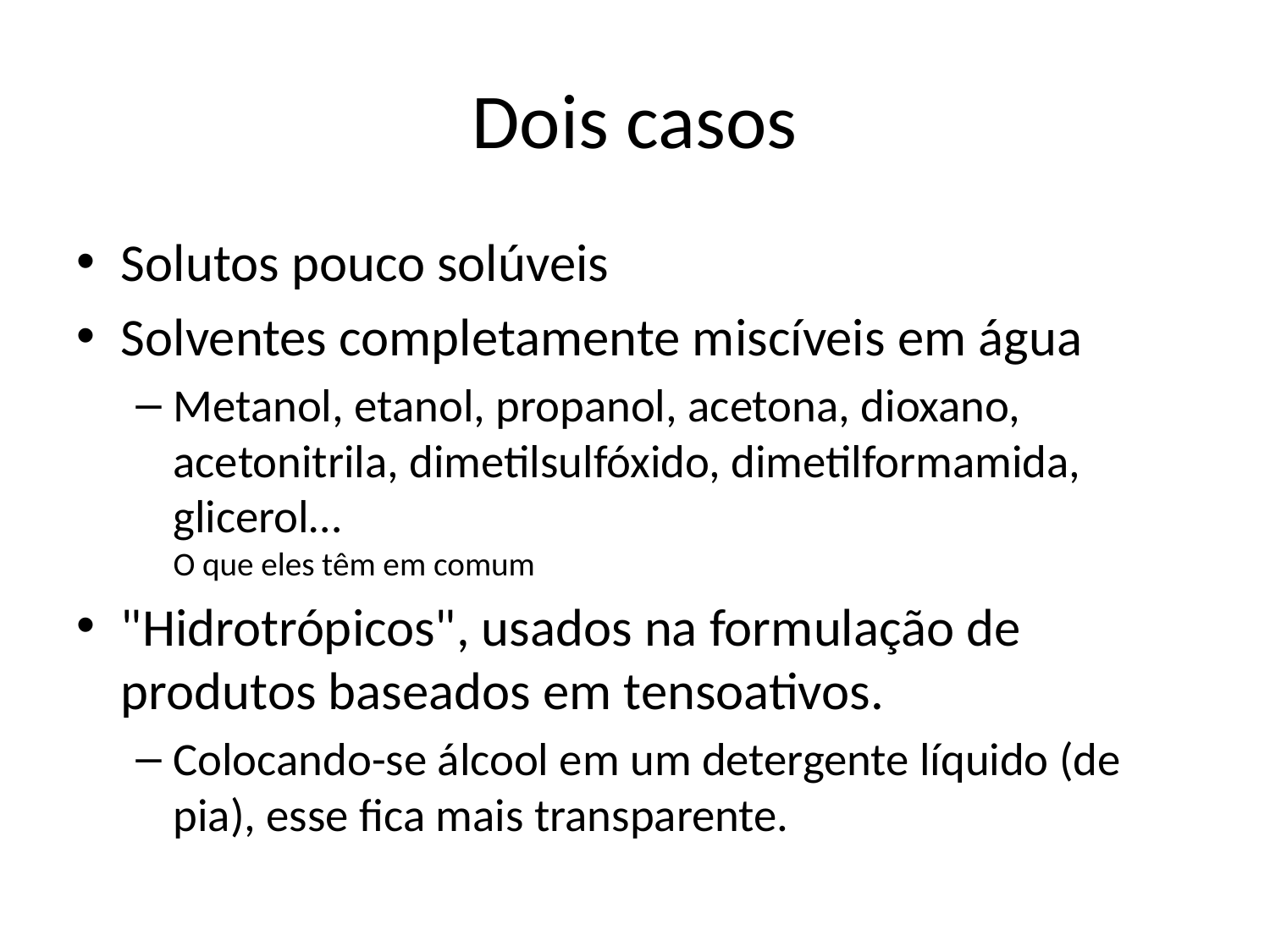

# Dois casos
Solutos pouco solúveis
Solventes completamente miscíveis em água
Metanol, etanol, propanol, acetona, dioxano, acetonitrila, dimetilsulfóxido, dimetilformamida, glicerol…
O que eles têm em comum
"Hidrotrópicos", usados na formulação de produtos baseados em tensoativos.
Colocando-se álcool em um detergente líquido (de pia), esse fica mais transparente.